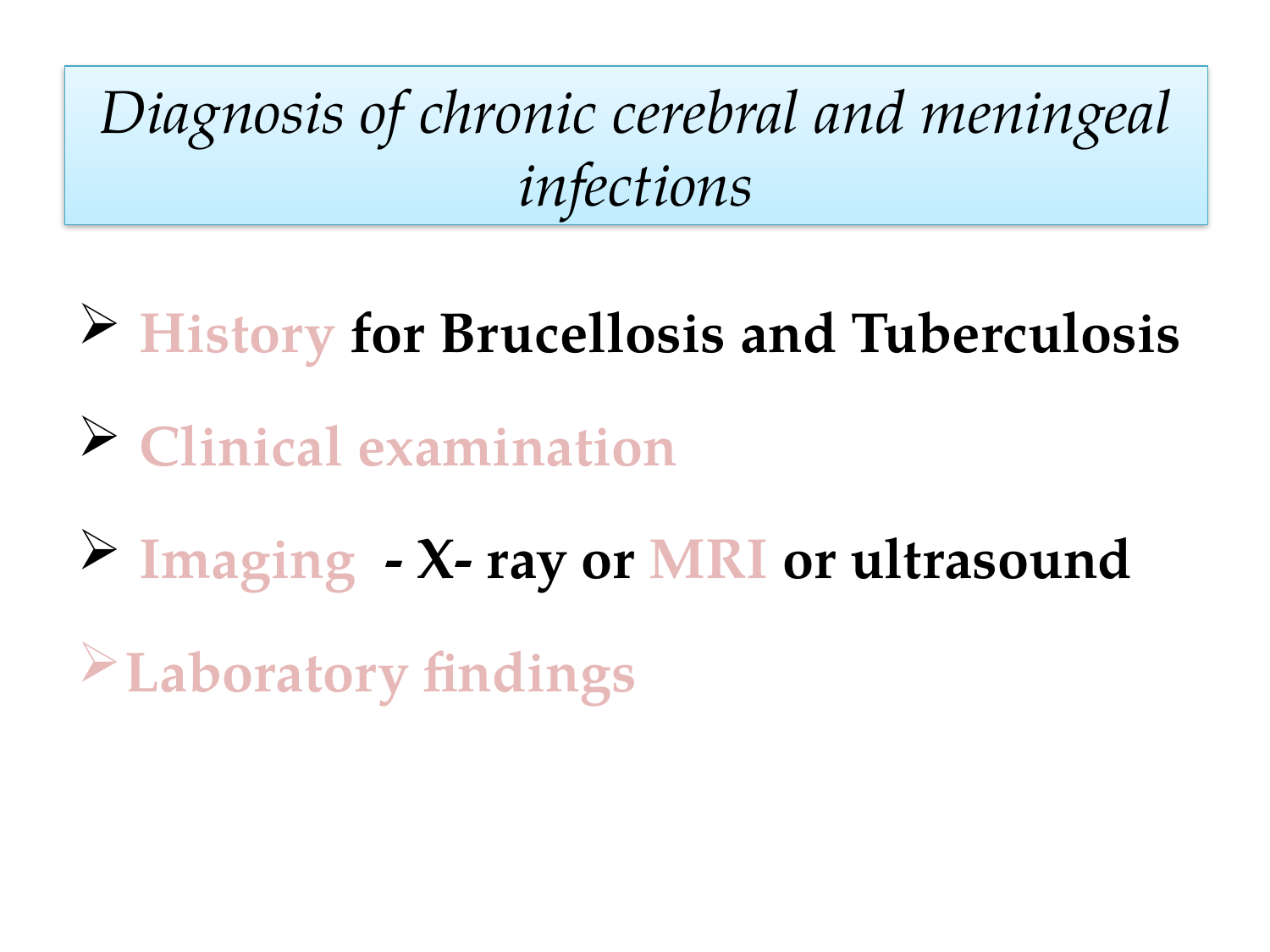

# Diagnosis of chronic cerebral and meningeal infections
 History for Brucellosis and Tuberculosis
 Clinical examination
 Imaging  - X- ray or MRI or ultrasound
Laboratory findings